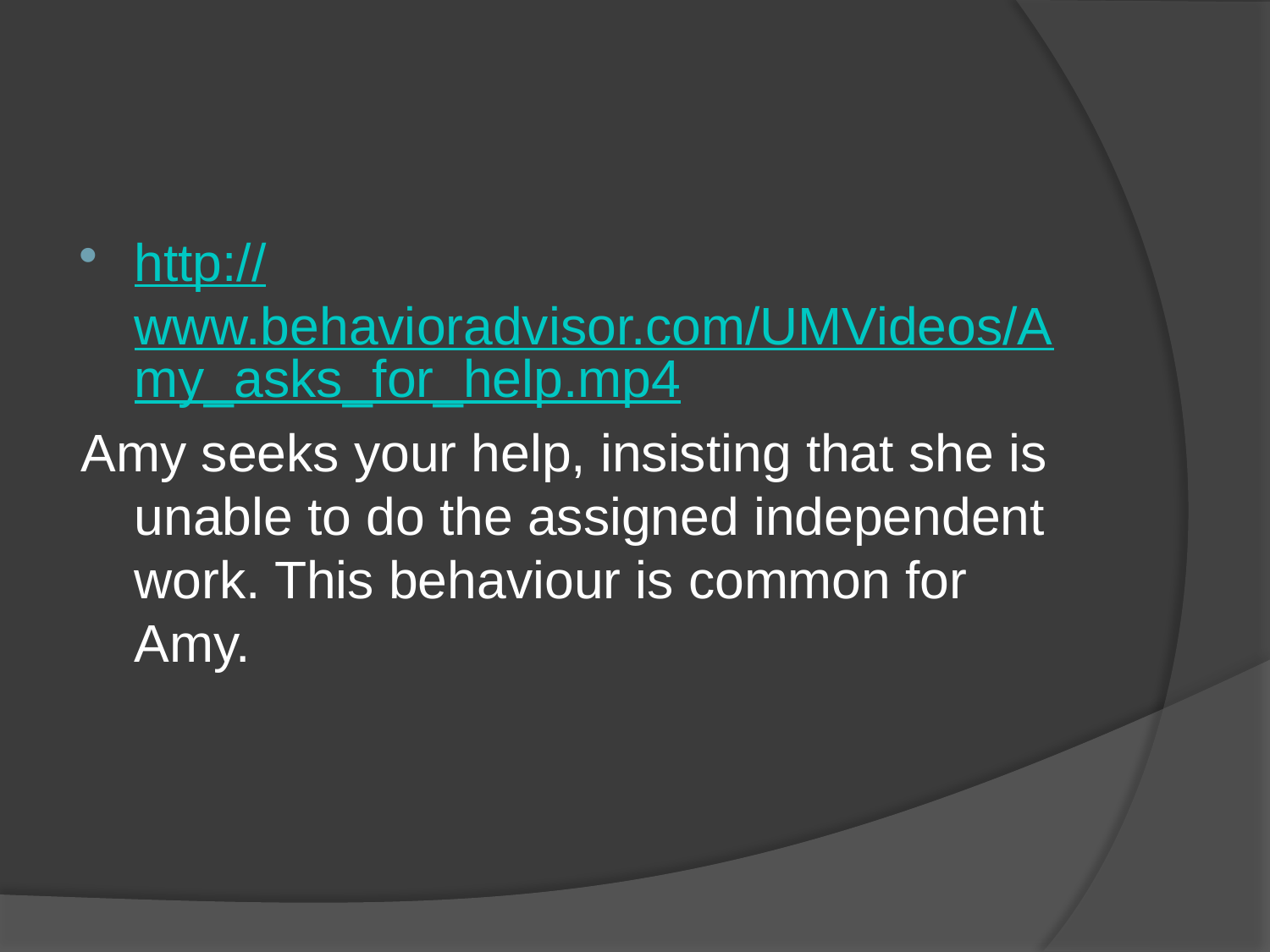

#
http://www.behavioradvisor.com/UMVideos/Amy_asks_for_help.mp4
Amy seeks your help, insisting that she is unable to do the assigned independent work. This behaviour is common for Amy.